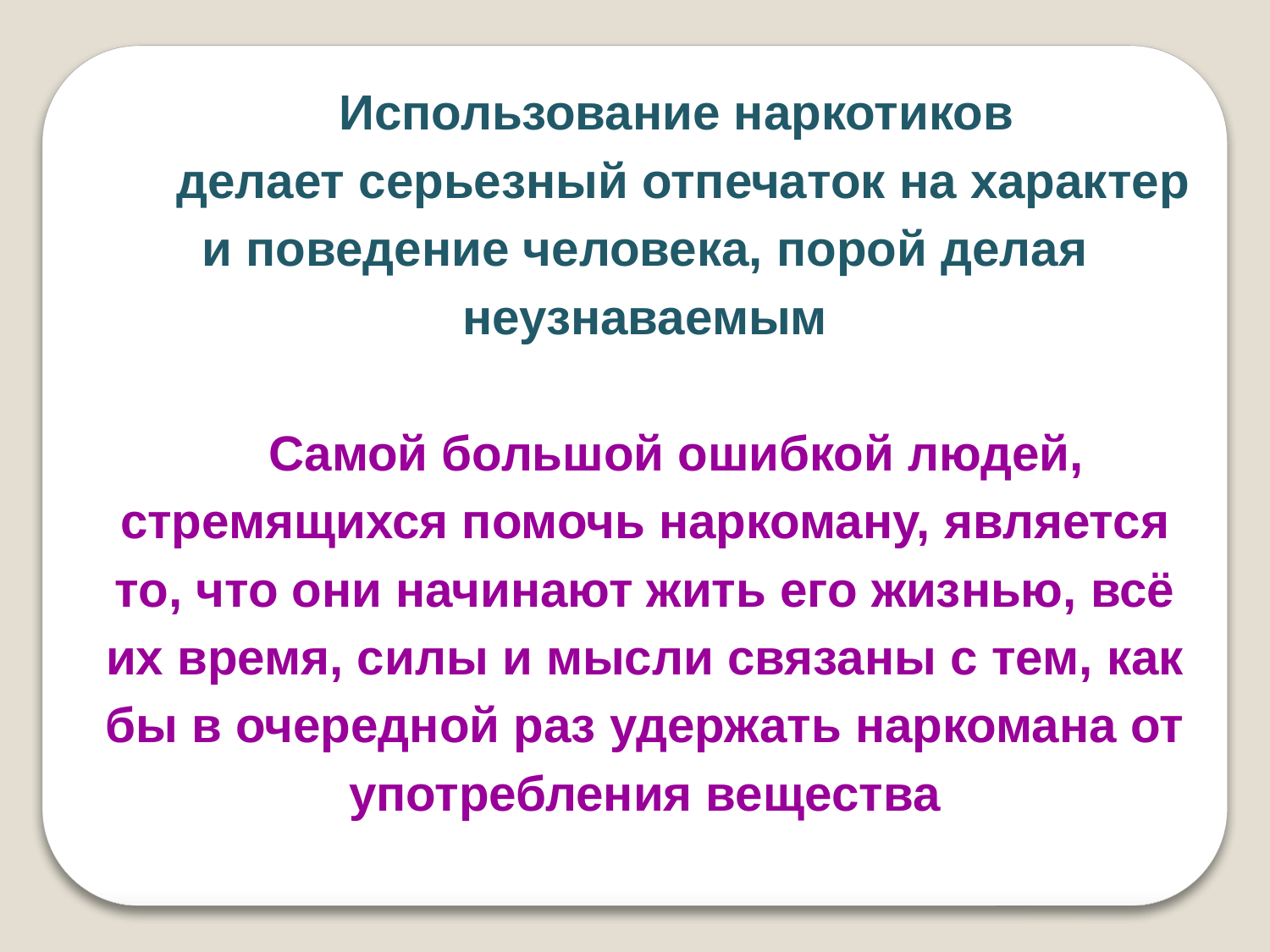

Использование наркотиков
 делает серьезный отпечаток на характер и поведение человека, порой делая неузнаваемым

Самой большой ошибкой людей, стремящихся помочь наркоману, является то, что они начинают жить его жизнью, всё их время, силы и мысли связаны с тем, как бы в очередной раз удержать наркомана от употребления вещества